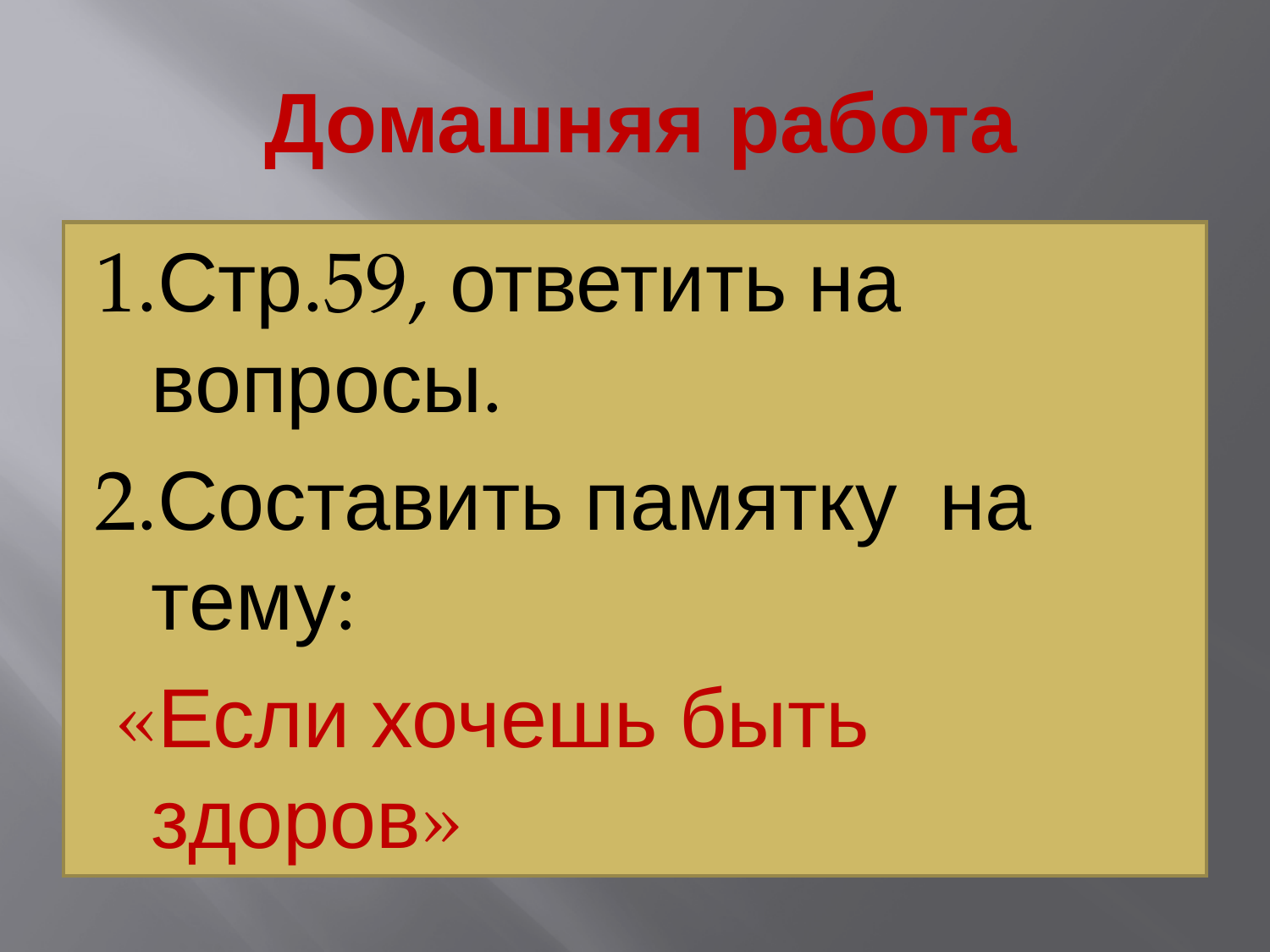

# Домашняя работа
1.Стр.59, ответить на вопросы.
2.Составить памятку  на тему:
 «Если хочешь быть здоров»